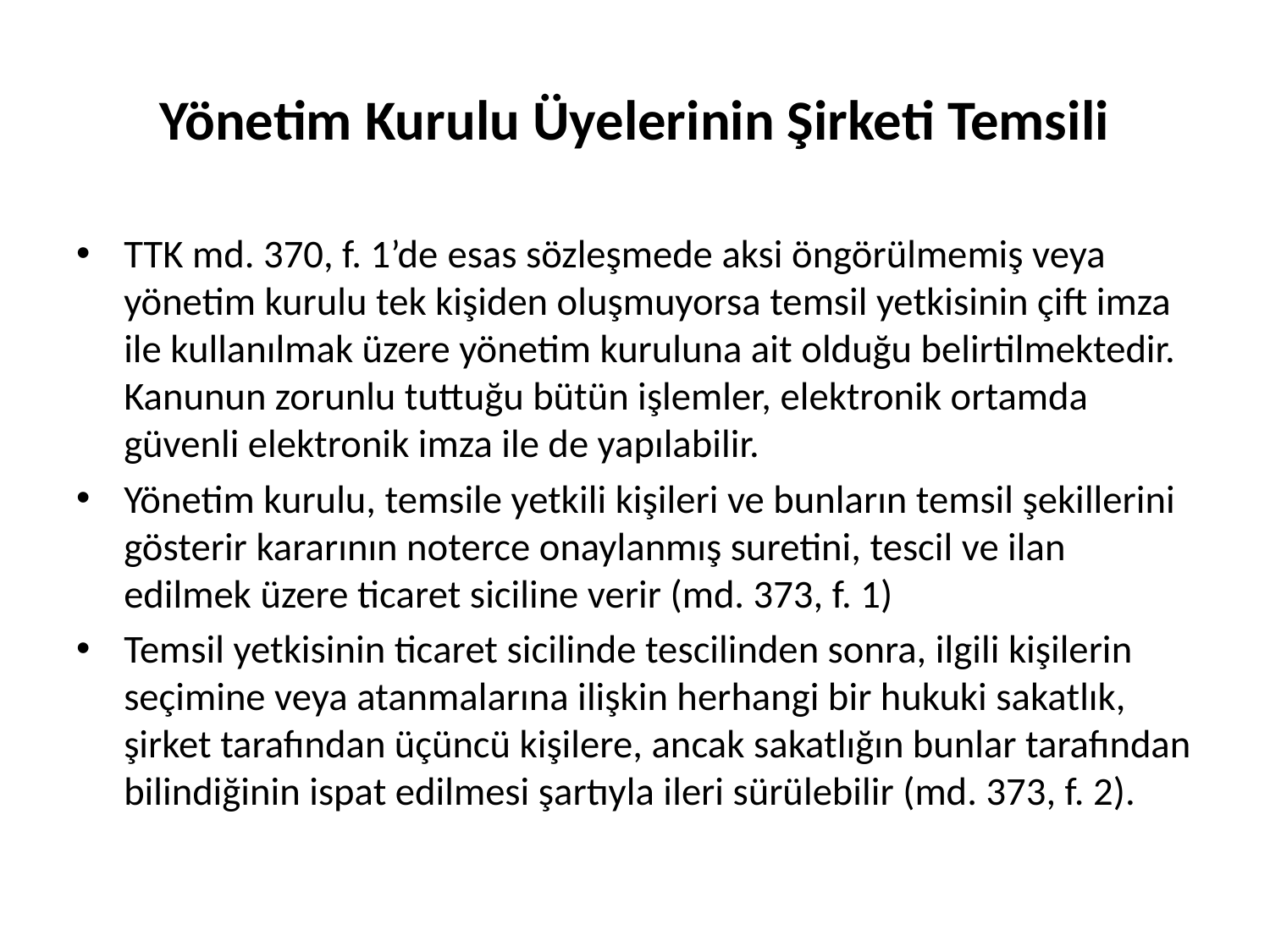

# Yönetim Kurulu Üyelerinin Şirketi Temsili
TTK md. 370, f. 1’de esas sözleşmede aksi öngörülmemiş veya yönetim kurulu tek kişiden oluşmuyorsa temsil yetkisinin çift imza ile kullanılmak üzere yönetim kuruluna ait olduğu belirtilmektedir. Kanunun zorunlu tuttuğu bütün işlemler, elektronik ortamda güvenli elektronik imza ile de yapılabilir.
Yönetim kurulu, temsile yetkili kişileri ve bunların temsil şekillerini gösterir kararının noterce onaylanmış suretini, tescil ve ilan edilmek üzere ticaret siciline verir (md. 373, f. 1)
Temsil yetkisinin ticaret sicilinde tescilinden sonra, ilgili kişilerin seçimine veya atanmalarına ilişkin herhangi bir hukuki sakatlık, şirket tarafından üçüncü kişilere, ancak sakatlığın bunlar tarafından bilindiğinin ispat edilmesi şartıyla ileri sürülebilir (md. 373, f. 2).